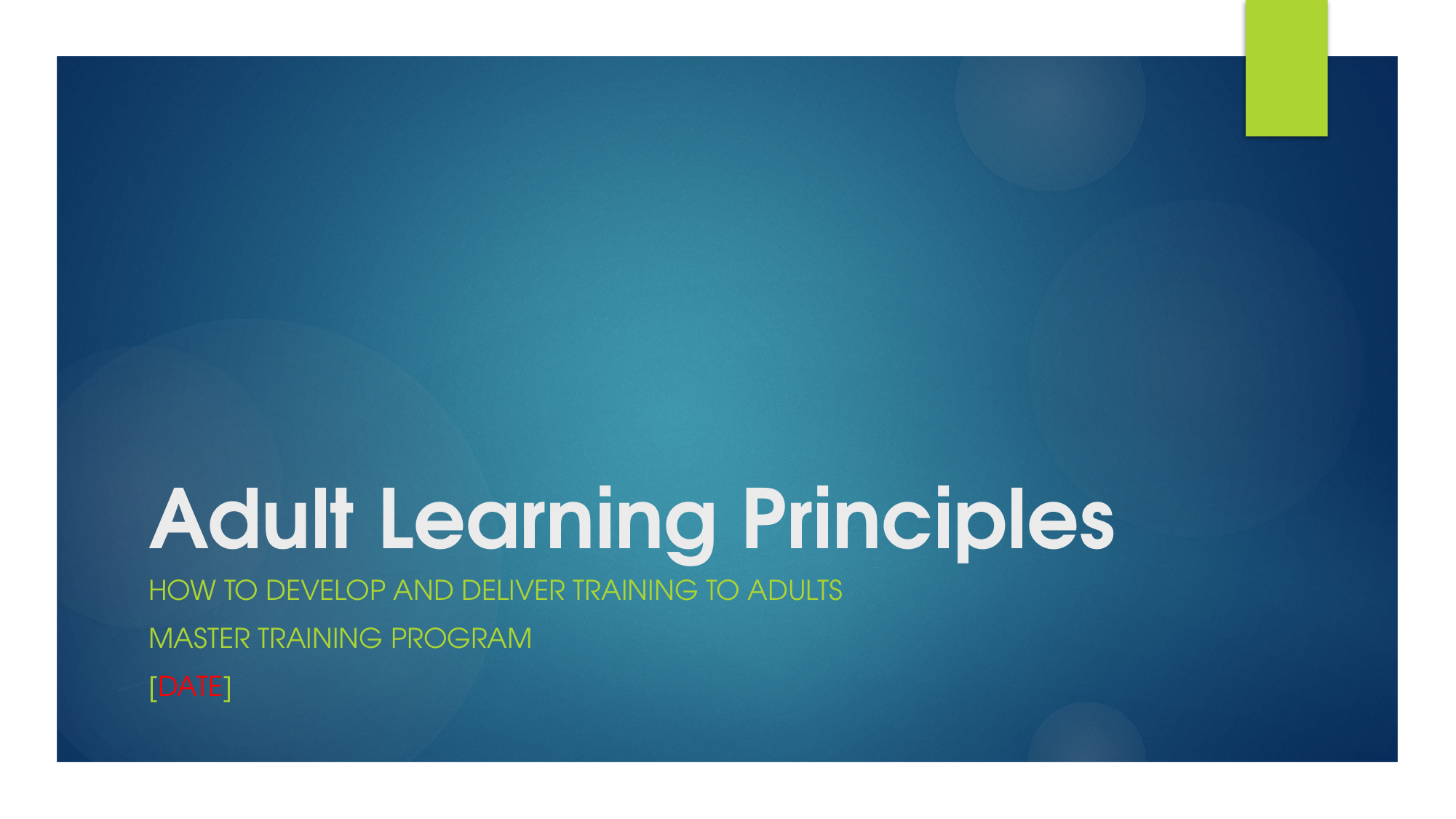

# Adult Learning Principles
How to develop and deliver training to adults
Master Training Program
[date]